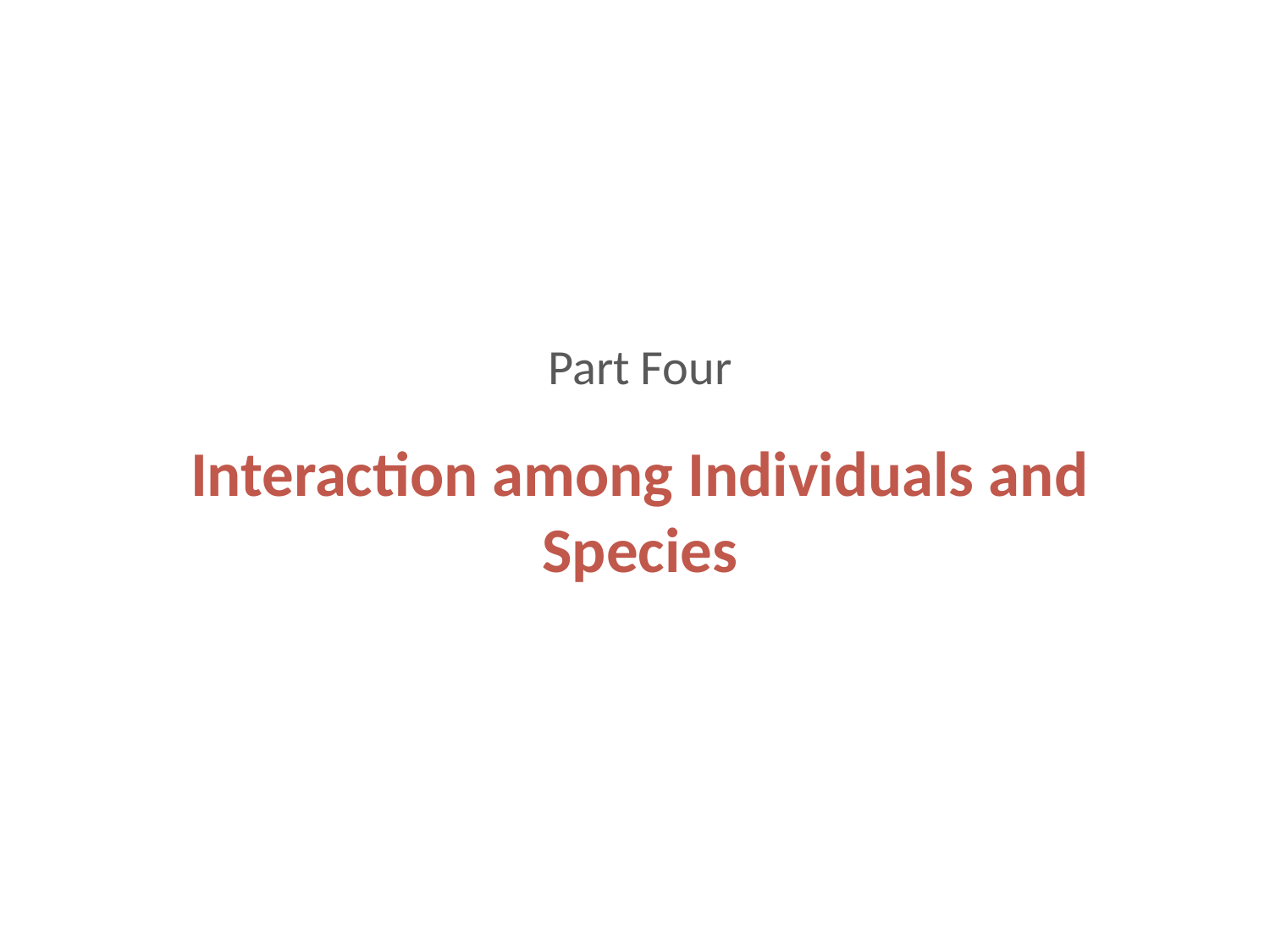

Part Four
# Interaction among Individuals and Species